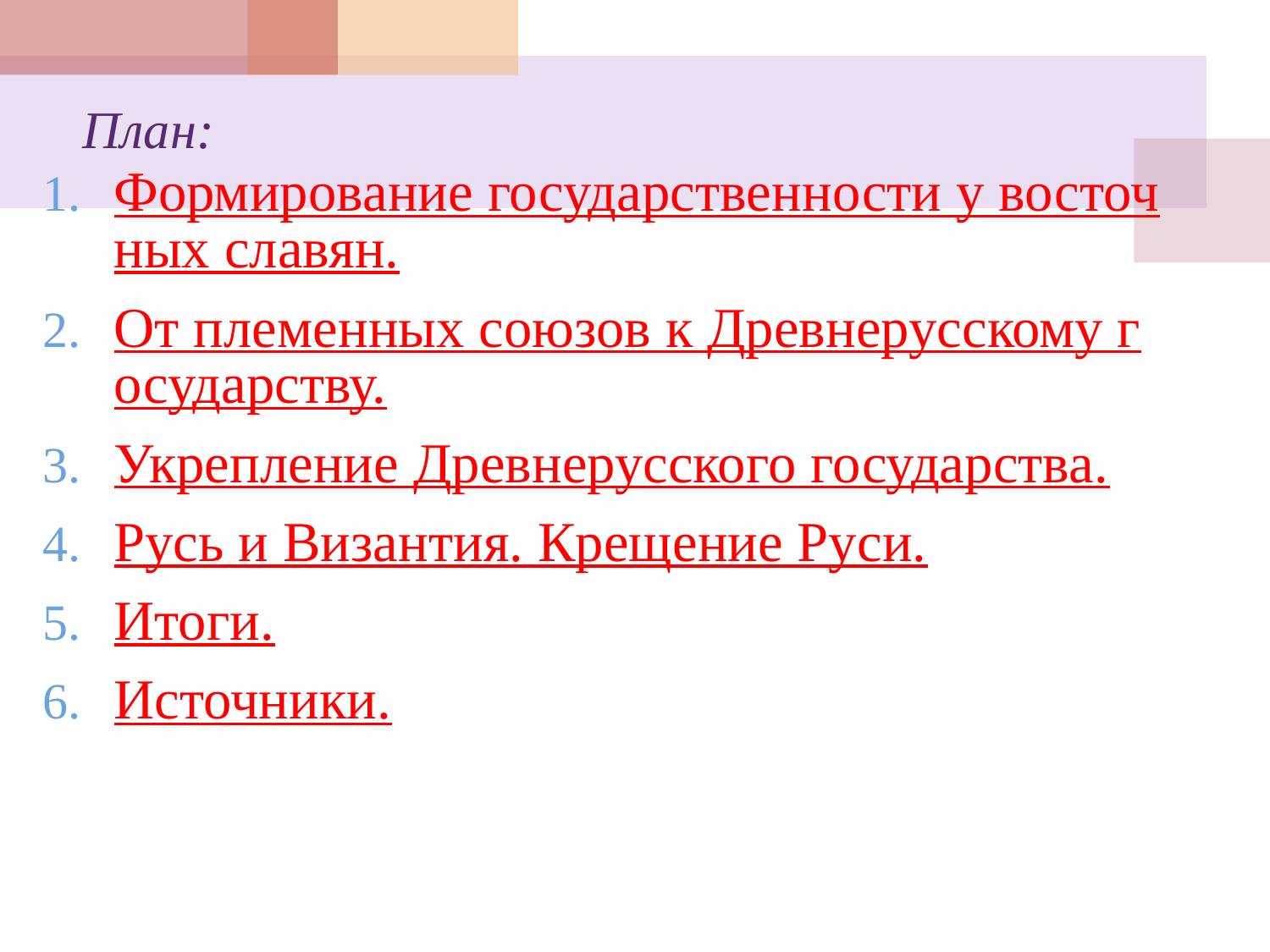

# План:
Формирование государственности у восточных славян.
От племенных союзов к Древнерусскому государству.
Укрепление Древнерусского государства.
Русь и Византия. Крещение Руси.
Итоги.
Источники.